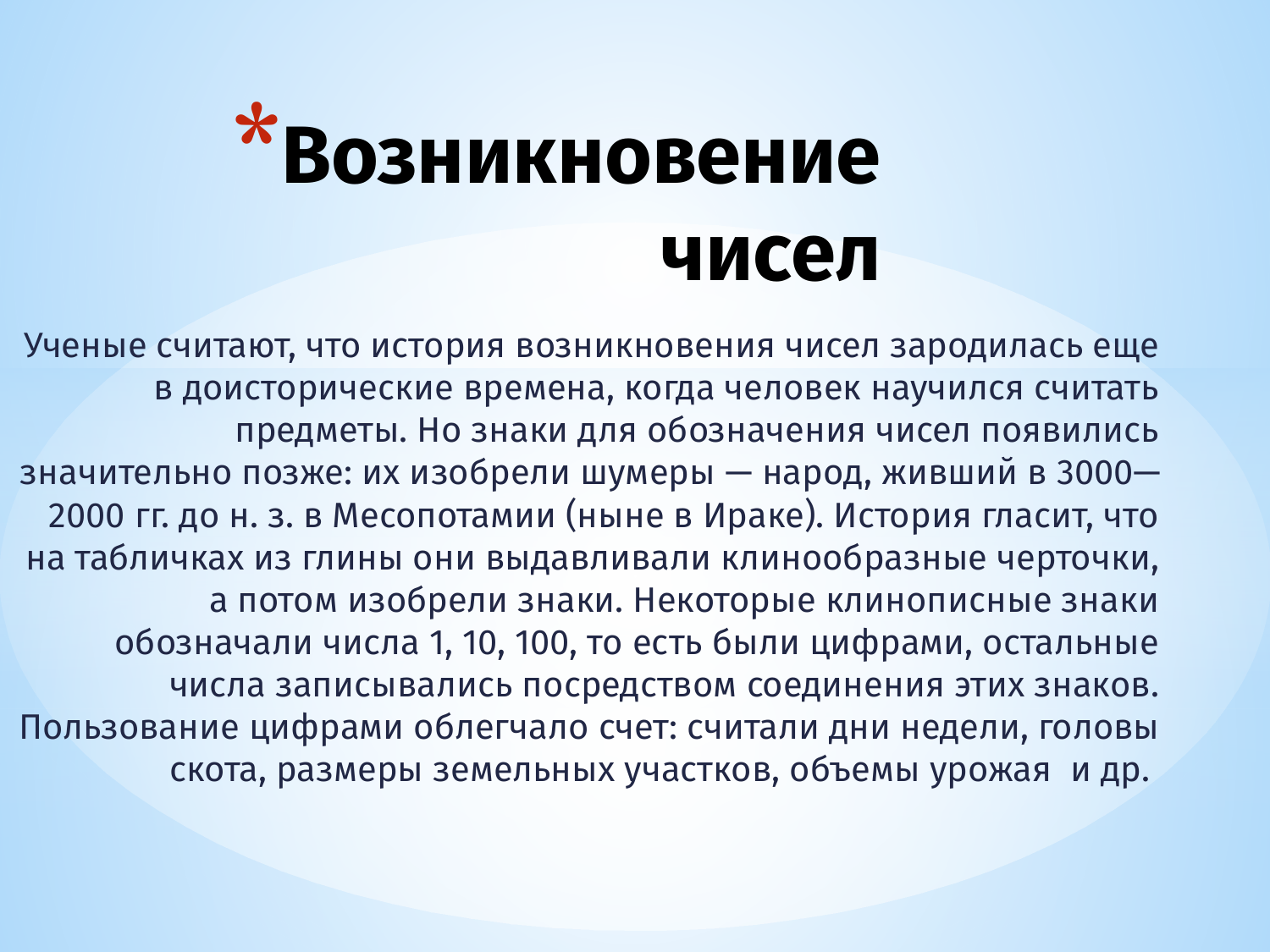

# Возникновение чисел
Ученые считают, что история возникновения чисел зародилась еще в доисторические времена, когда человек научился считать предметы. Но знаки для обозначения чисел появились значительно позже: их изобрели шумеры — народ, живший в 3000—2000 гг. до н. з. в Месопотамии (ныне в Ираке). История гласит, что на табличках из глины они выдавливали клинообразные черточки, а потом изобрели знаки. Некоторые клинописные знаки обозначали числа 1, 10, 100, то есть были цифрами, остальные числа записывались посредством соединения этих знаков. Пользование цифрами облегчало счет: считали дни недели, головы скота, размеры земельных участков, объемы урожая  и др.